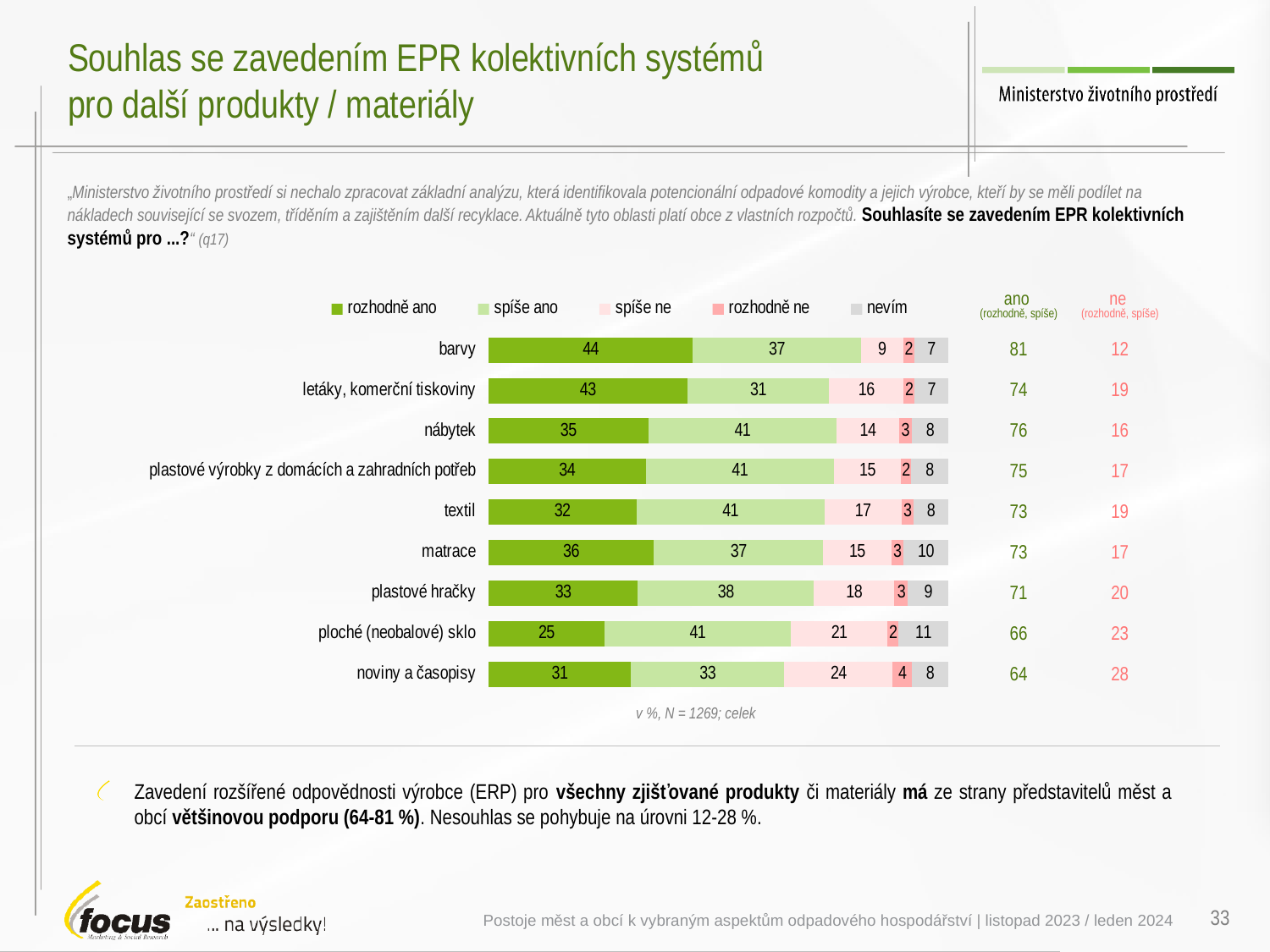

# Souhlas se zavedením EPR kolektivních systémů pro další produkty / materiály
„Ministerstvo životního prostředí si nechalo zpracovat základní analýzu, která identifikovala potencionální odpadové komodity a jejich výrobce, kteří by se měli podílet na nákladech související se svozem, tříděním a zajištěním další recyklace. Aktuálně tyto oblasti platí obce z vlastních rozpočtů. Souhlasíte se zavedením EPR kolektivních systémů pro ...?“ (q17)

### Chart

| Category | rozhodně ano | spíše ano | spíše ne | rozhodně ne | nevím |
|---|---|---|---|---|---|
| barvy | 44.43300207873 | 36.51638203583 | 9.189120238155 | 2.442062208712 | 7.419433438574 |
| letáky, komerční tiskoviny | 43.22815892418 | 30.8535870542 | 16.17280320068 | 2.371537525065 | 7.373913295869 |
| nábytek | 34.7341204451 | 40.92935035502 | 13.61184411972 | 2.695759807203 | 8.028925272957 |
| plastové výrobky z domácích a zahradních potřeb | 34.18518546915 | 40.87614379722 | 14.63878975042 | 2.113333935605 | 8.186547047611 |
| textil | 32.14201882658 | 40.88596367226 | 16.73364643395 | 2.608446217588 | 7.629924849624 |
| matrace | 35.91615032215 | 36.86216672309 | 14.79836354948 | 2.563728785433 | 9.859590619845 |
| plastové hračky | 32.50115687449 | 38.20279812342 | 17.54672199684 | 2.941227427558 | 8.808095577681 |
| ploché (neobalové) sklo | 25.1974298302 | 40.52480424539 | 21.03578450879 | 2.320757040347 | 10.92122437526 |
| noviny a časopisy | 30.98135646902 | 33.33629430883 | 23.54513986533 | 4.222586554776 | 7.914622802032 |
| ano (rozhodně, spíše) | ne (rozhodně, spíše) |  |
| --- | --- | --- |
| 81 | 12 |  |
| 74 | 19 |  |
| 76 | 16 |  |
| 75 | 17 |  |
| 73 | 19 |  |
| 73 | 17 |  |
| 71 | 20 |  |
| 66 | 23 |  |
| 64 | 28 |  |
v %, N = 1269; celek
Zavedení rozšířené odpovědnosti výrobce (ERP) pro všechny zjišťované produkty či materiály má ze strany představitelů měst a obcí většinovou podporu (64-81 %). Nesouhlas se pohybuje na úrovni 12-28 %.